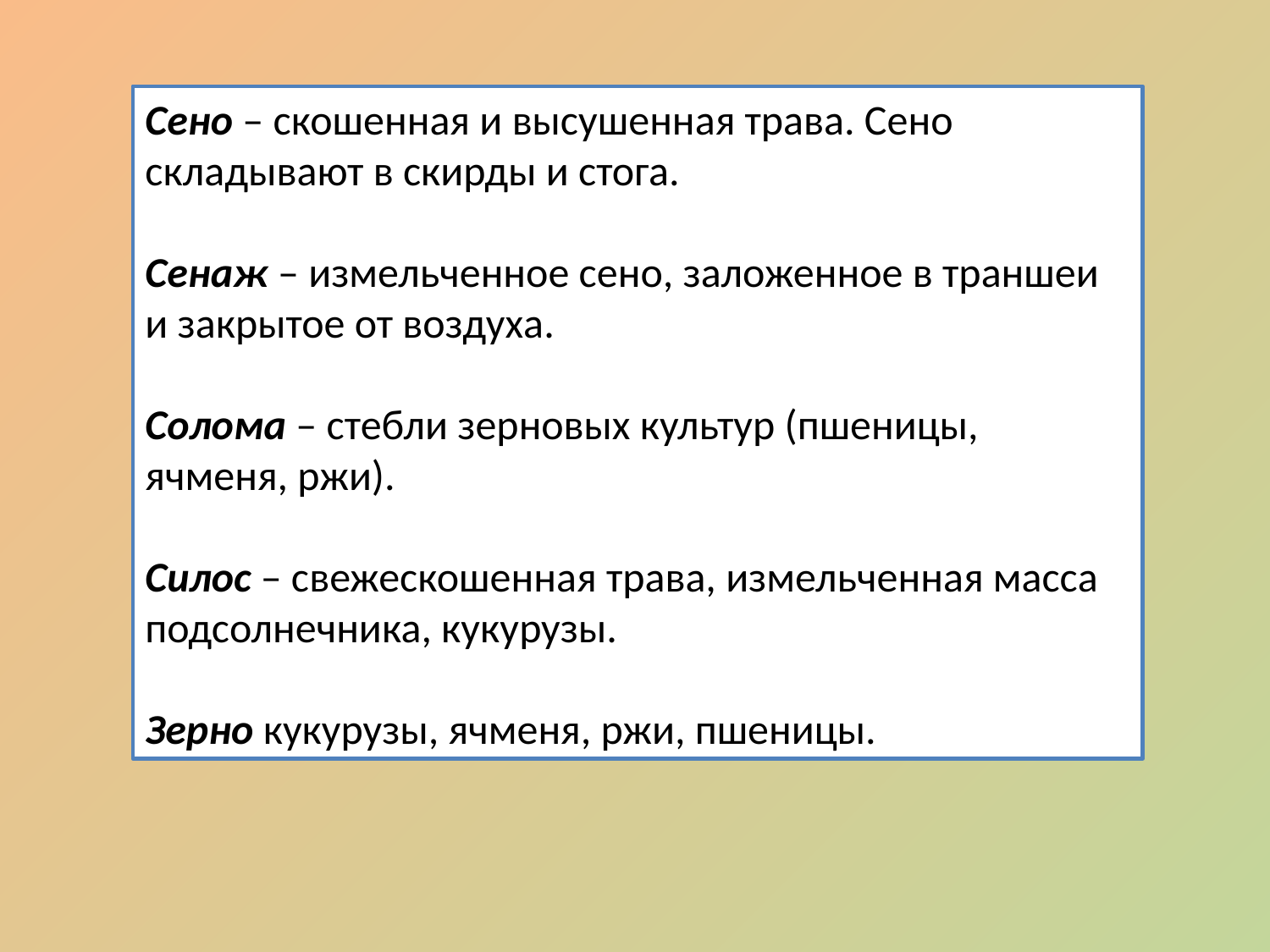

Сено – скошенная и высушенная трава. Сено складывают в скирды и стога.

Сенаж – измельченное сено, заложенное в траншеи и закрытое от воздуха.

Солома – стебли зерновых культур (пшеницы, ячменя, ржи).

Силос – свежескошенная трава, измельченная масса подсолнечника, кукурузы.

Зерно кукурузы, ячменя, ржи, пшеницы.